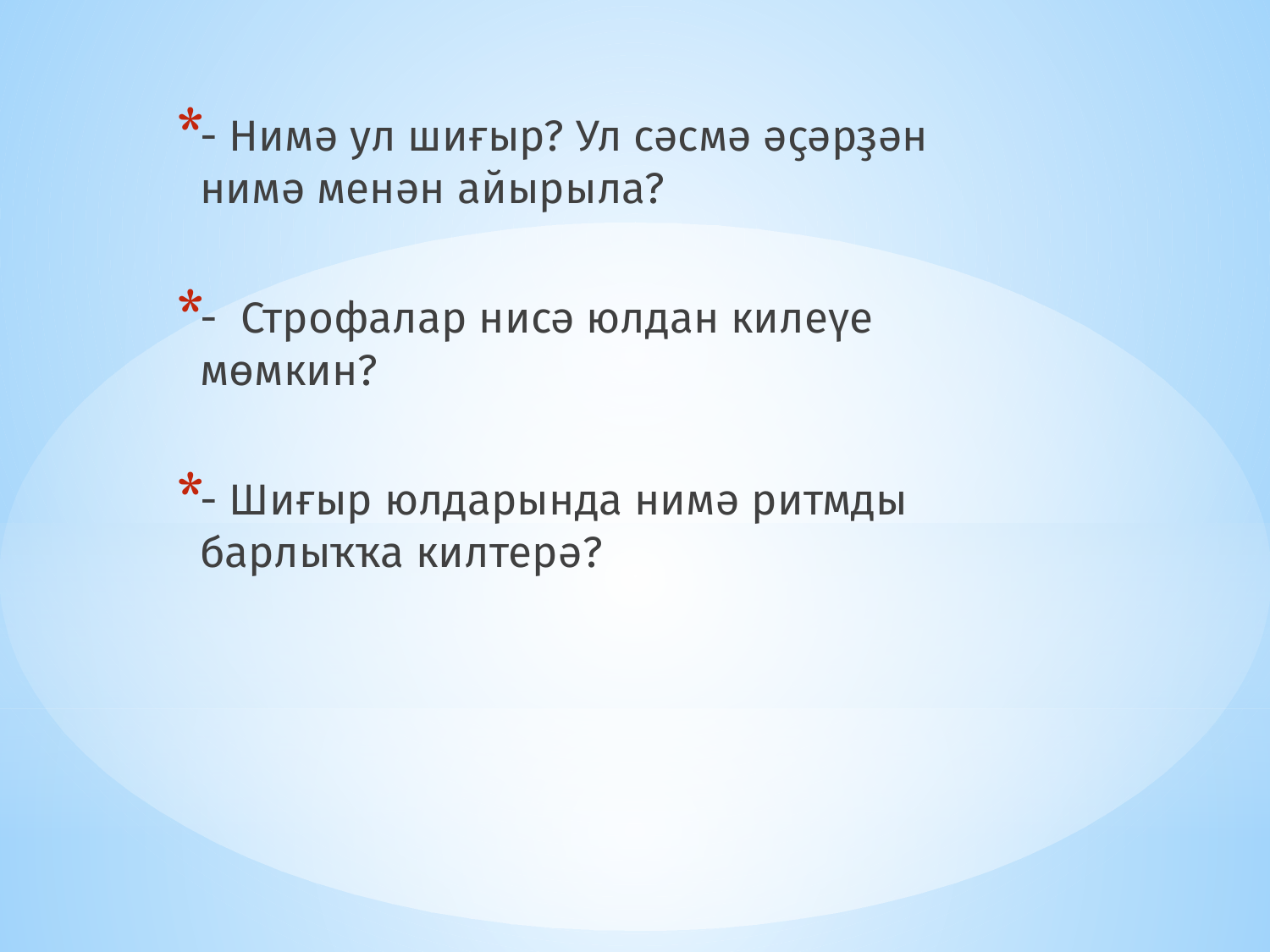

- Нимә ул шиғыр? Ул сәсмә әҫәрҙән нимә менән айырыла?

-  Строфалар нисә юлдан килеүе мөмкин?

- Шиғыр юлдарында нимә ритмды барлыҡҡа килтерә?
#